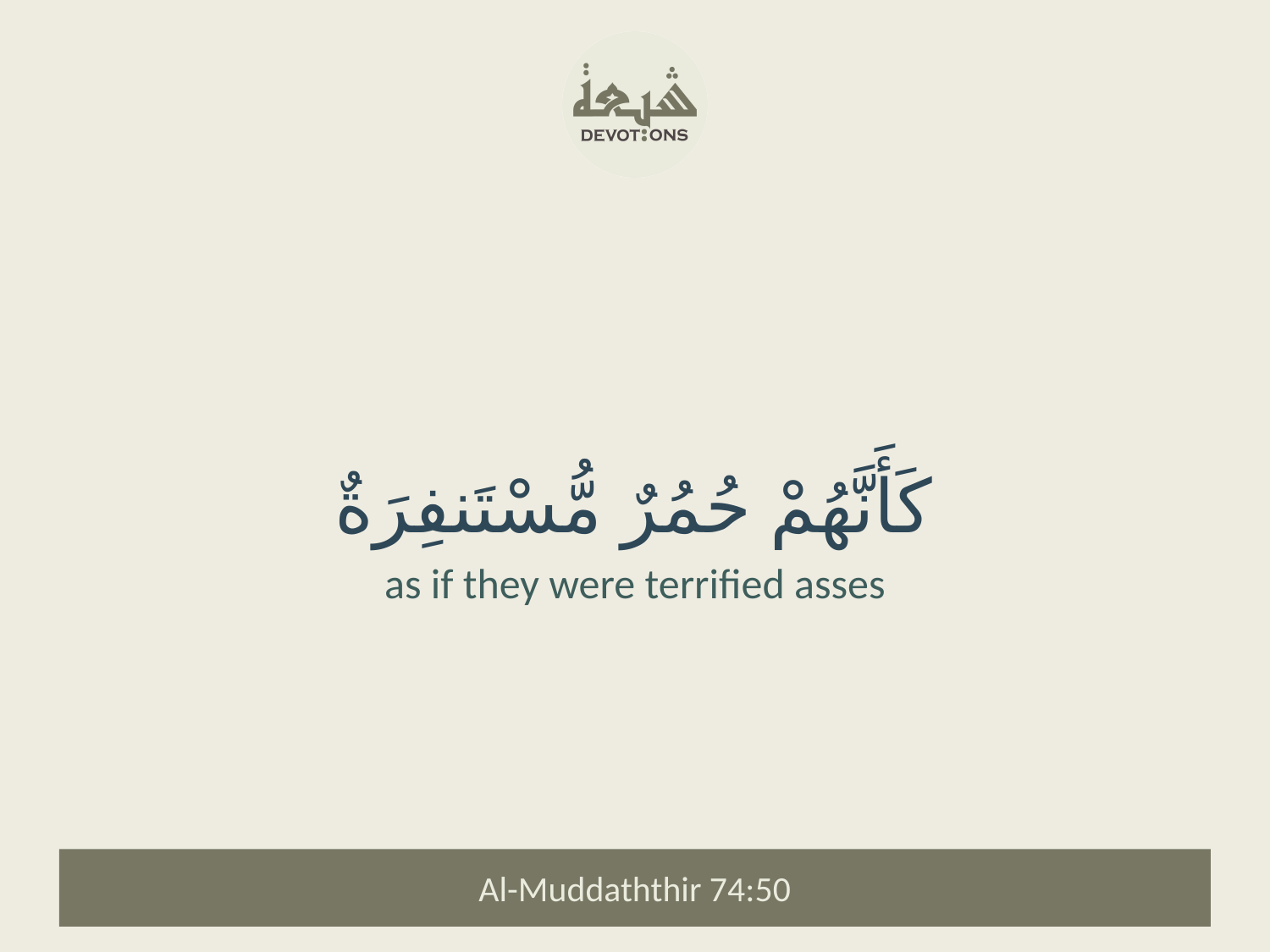

كَأَنَّهُمْ حُمُرٌ مُّسْتَنفِرَةٌ
as if they were terrified asses
Al-Muddaththir 74:50